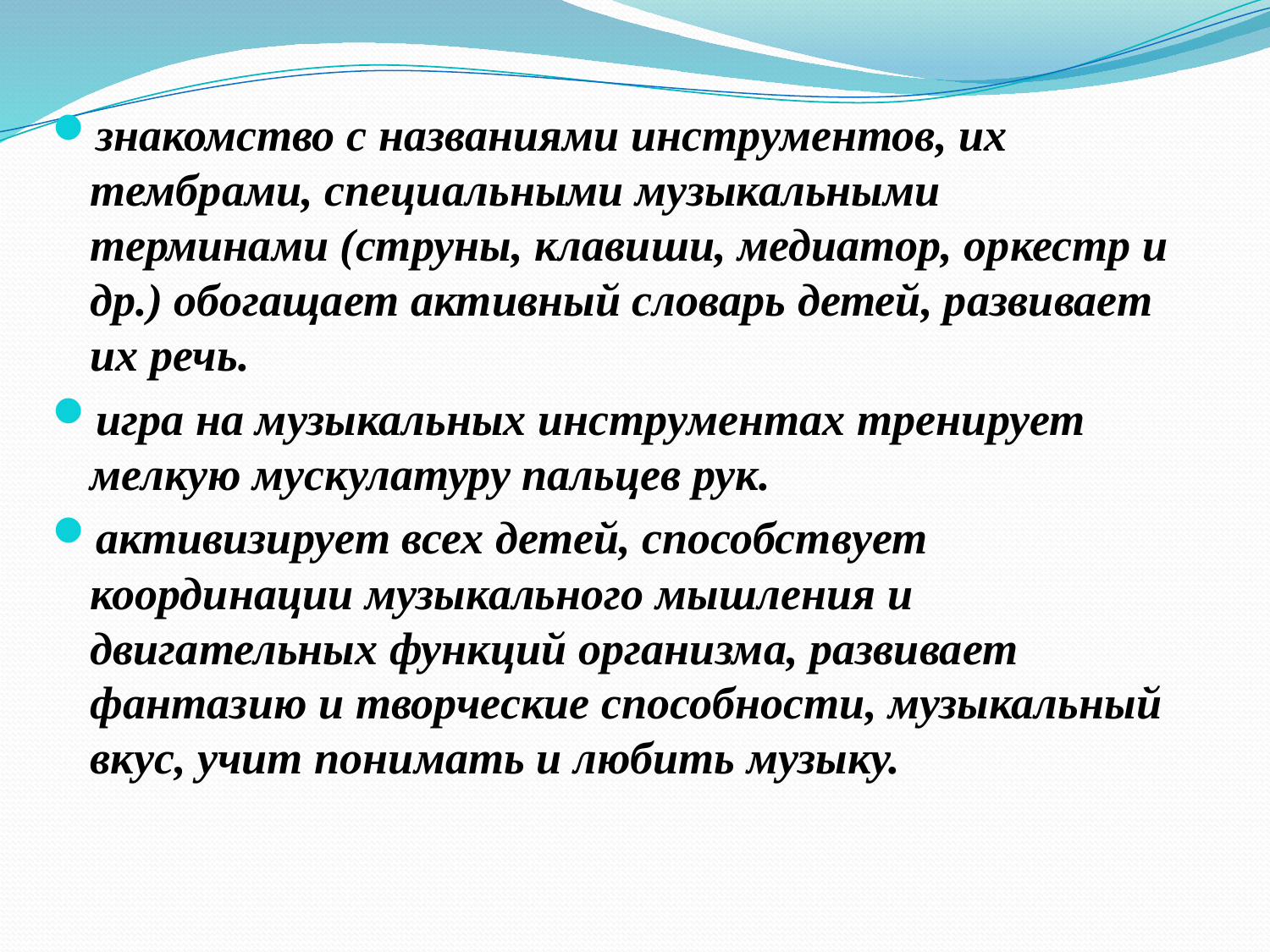

знакомство с названиями инструментов, их тембрами, специальными музыкальными терминами (струны, клавиши, медиатор, оркестр и др.) обогащает активный словарь детей, развивает их речь.
игра на музыкальных инструментах тренирует мелкую мускулатуру пальцев рук.
активизирует всех детей, способствует координации музыкального мышления и двигательных функций организма, развивает фантазию и творческие способности, музыкальный вкус, учит понимать и любить музыку.